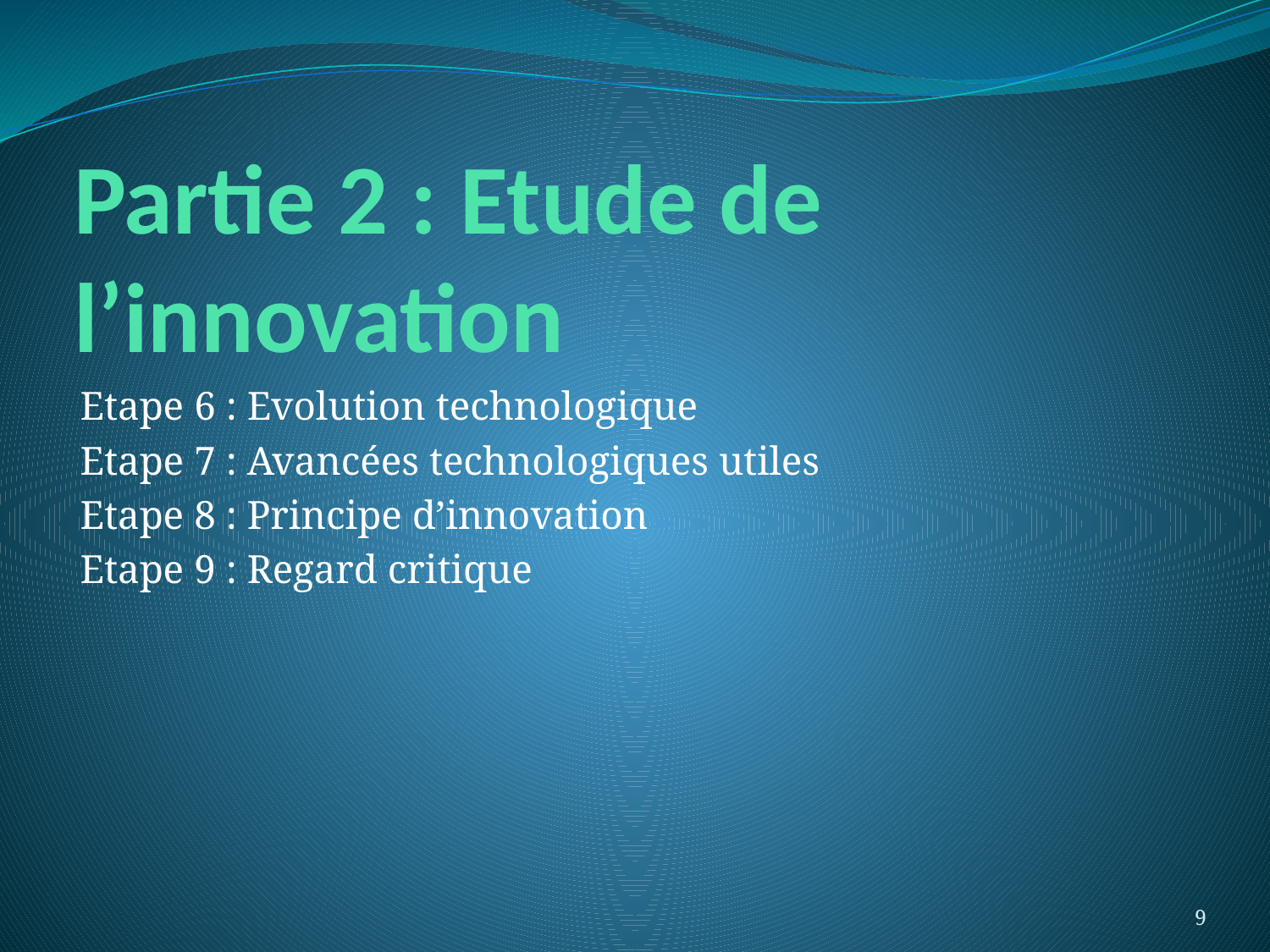

# Partie 2 : Etude de l’innovation
Etape 6 : Evolution technologique
Etape 7 : Avancées technologiques utiles
Etape 8 : Principe d’innovation
Etape 9 : Regard critique
9